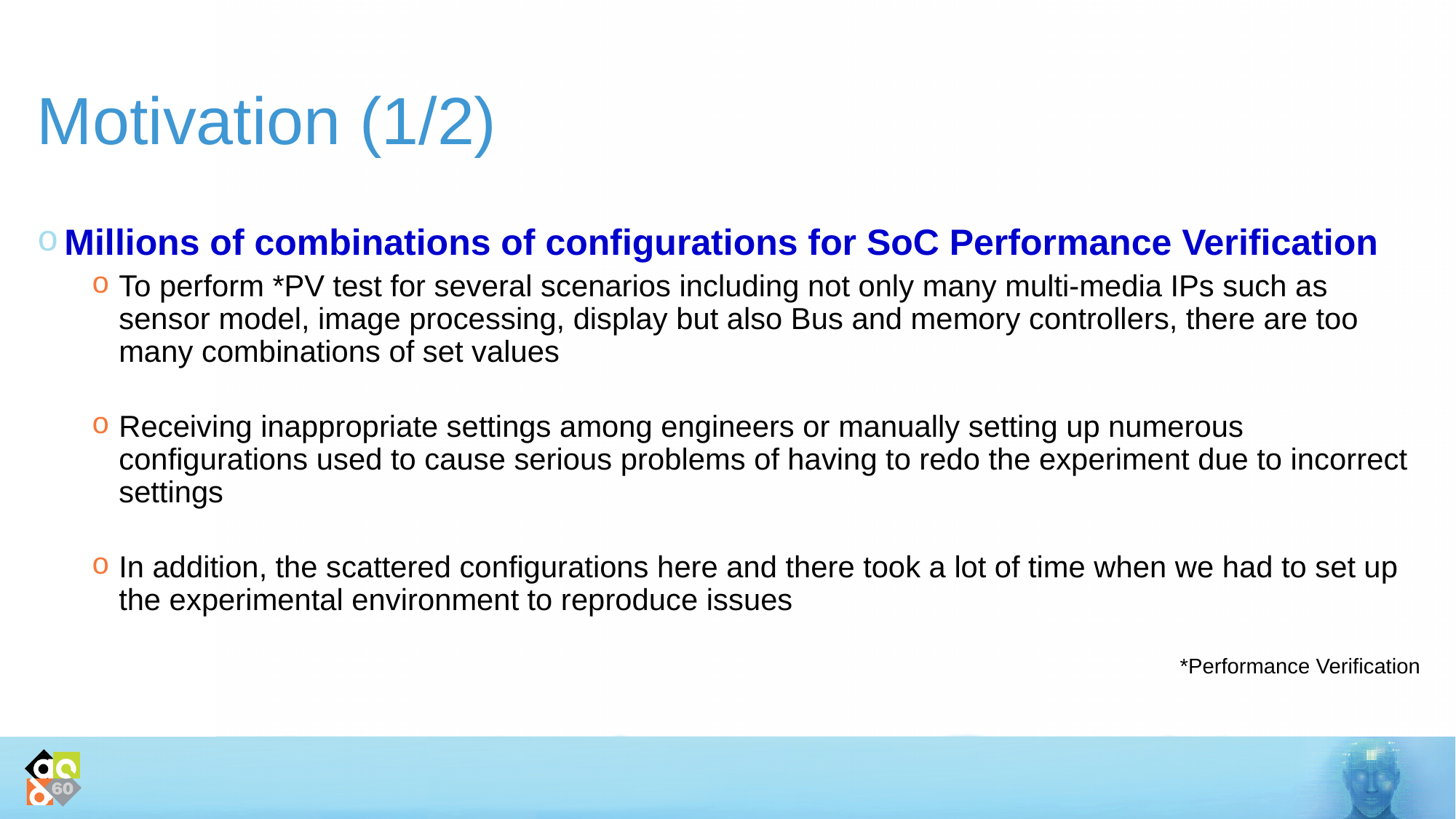

# Motivation (1/2)
Millions of combinations of configurations for SoC Performance Verification
To perform *PV test for several scenarios including not only many multi-media IPs such as sensor model, image processing, display but also Bus and memory controllers, there are too many combinations of set values

Receiving inappropriate settings among engineers or manually setting up numerous configurations used to cause serious problems of having to redo the experiment due to incorrect settings

In addition, the scattered configurations here and there took a lot of time when we had to set up the experimental environment to reproduce issues

*Performance Verification